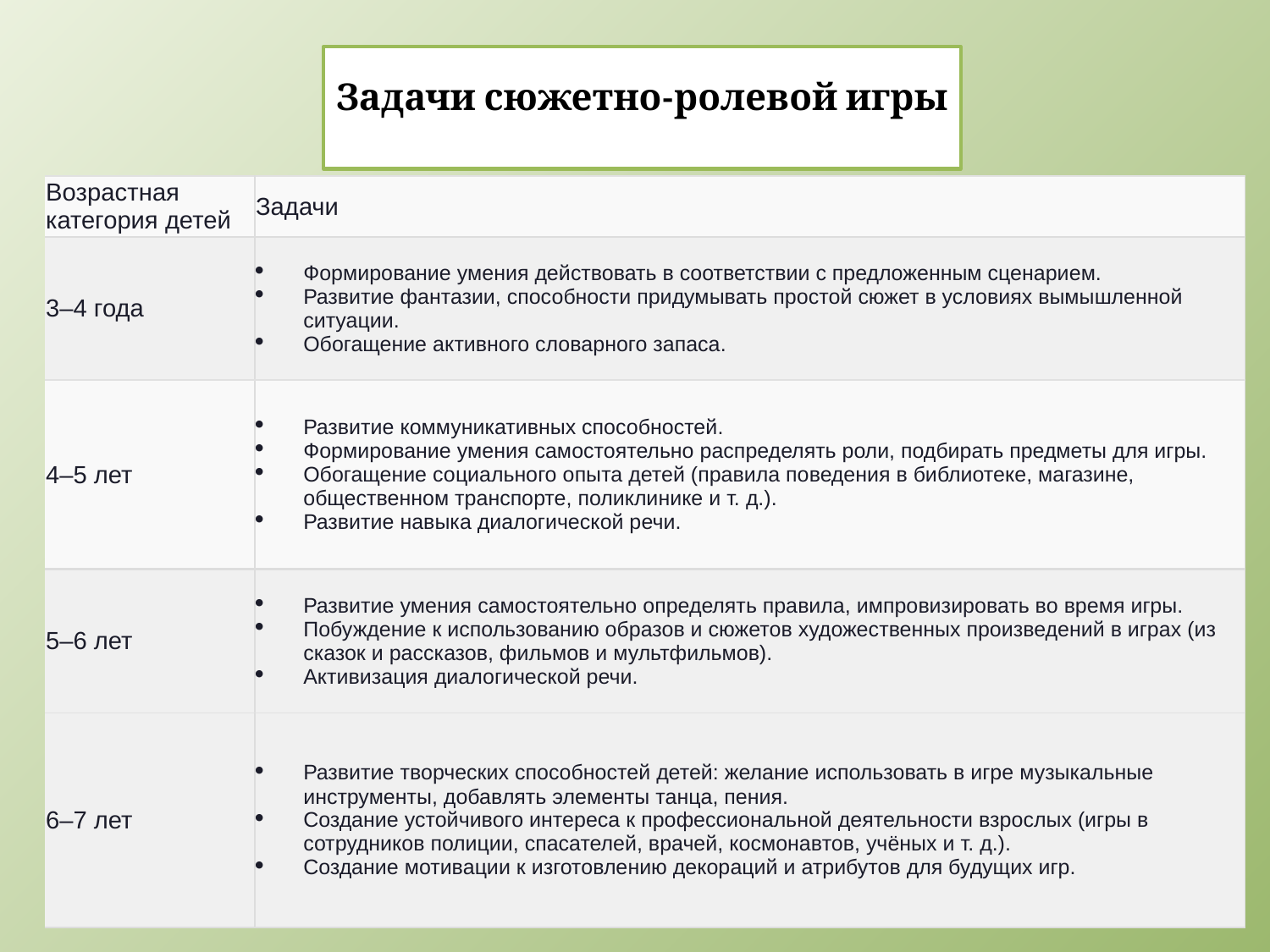

Задачи сюжетно-ролевой игры

| Возрастная категория детей | Задачи |
| --- | --- |
| 3–4 года | Формирование умения действовать в соответствии с предложенным сценарием. Развитие фантазии, способности придумывать простой сюжет в условиях вымышленной ситуации. Обогащение активного словарного запаса. |
| 4–5 лет | Развитие коммуникативных способностей. Формирование умения самостоятельно распределять роли, подбирать предметы для игры. Обогащение социального опыта детей (правила поведения в библиотеке, магазине, общественном транспорте, поликлинике и т. д.). Развитие навыка диалогической речи. |
| 5–6 лет | Развитие умения самостоятельно определять правила, импровизировать во время игры. Побуждение к использованию образов и сюжетов художественных произведений в играх (из сказок и рассказов, фильмов и мультфильмов). Активизация диалогической речи. |
| 6–7 лет | Развитие творческих способностей детей: желание использовать в игре музыкальные инструменты, добавлять элементы танца, пения. Создание устойчивого интереса к профессиональной деятельности взрослых (игры в сотрудников полиции, спасателей, врачей, космонавтов, учёных и т. д.). Создание мотивации к изготовлению декораций и атрибутов для будущих игр. |